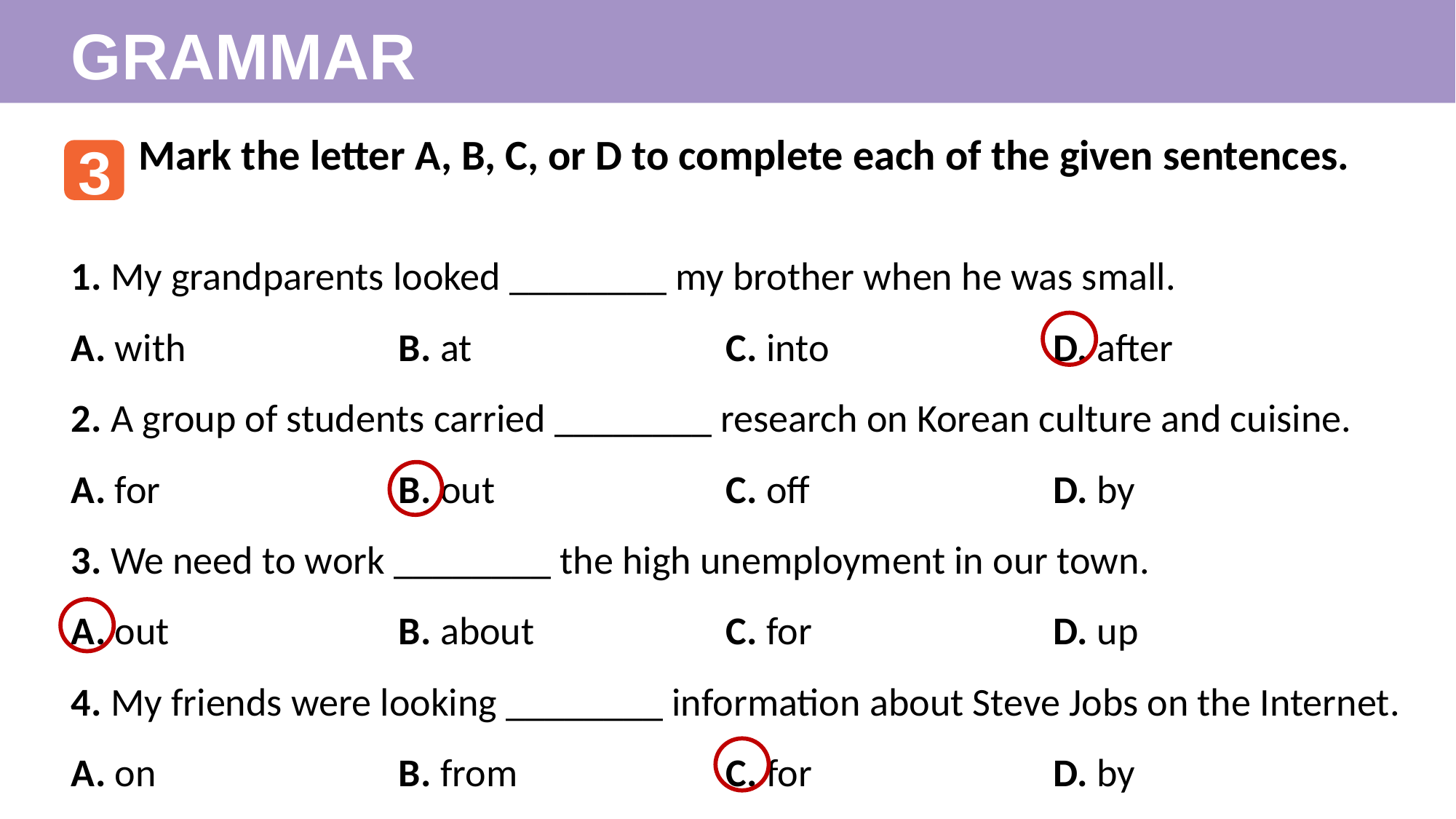

GRAMMAR
Mark the letter A, B, C, or D to complete each of the given sentences.
3

1. My grandparents looked ________ my brother when he was small.
A. with 		B. at 			C. into 		D. after
2. A group of students carried ________ research on Korean culture and cuisine.
A. for 			B. out 			C. off 			D. by
3. We need to work ________ the high unemployment in our town.
A. out 			B. about 		C. for 			D. up
4. My friends were looking ________ information about Steve Jobs on the Internet.
A. on 			B. from 		C. for 			D. by